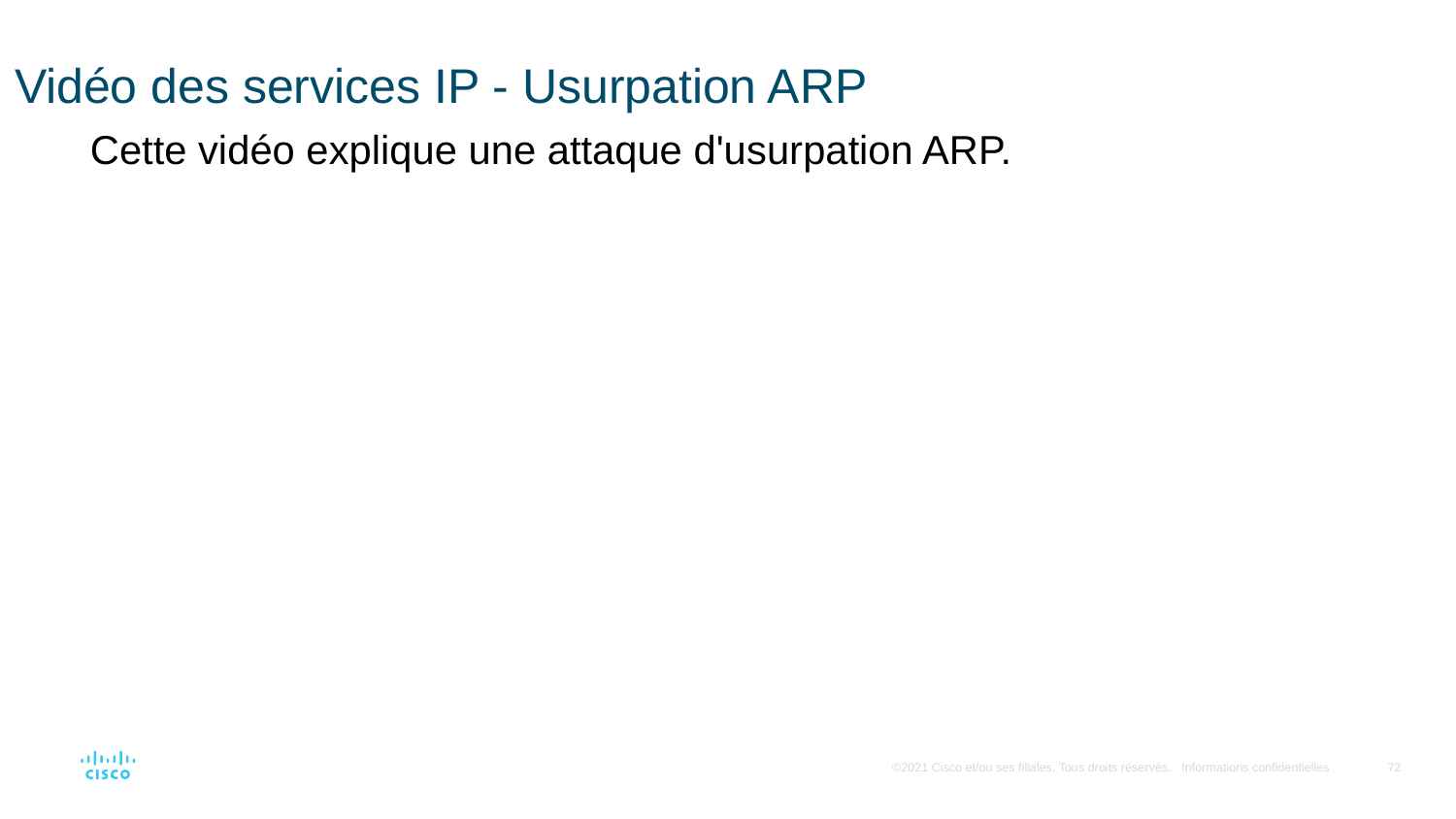

# Vidéo des services IP - Usurpation ARP
Cette vidéo explique une attaque d'usurpation ARP.